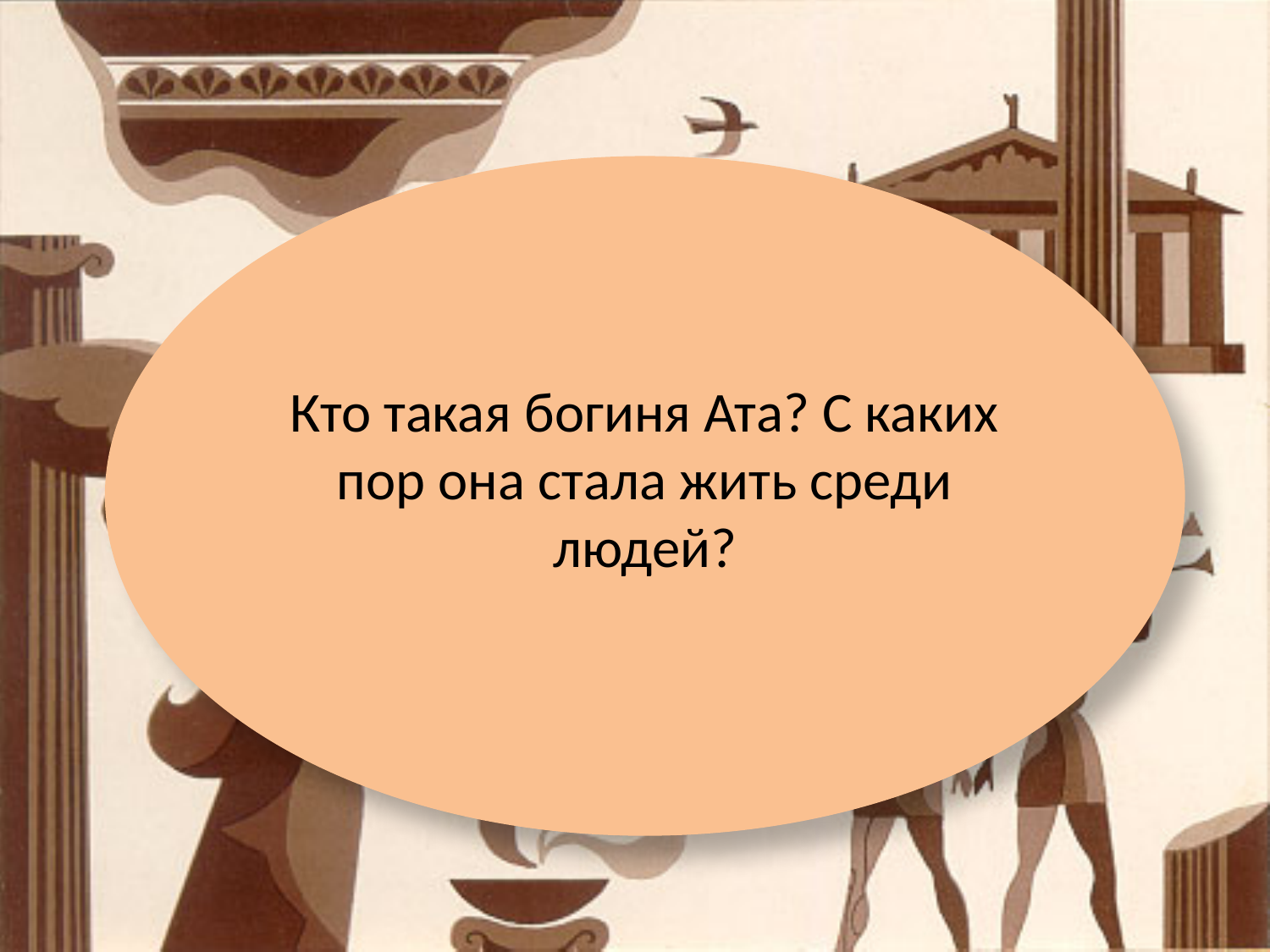

Кто такая богиня Ата? С каких пор она стала жить среди людей?